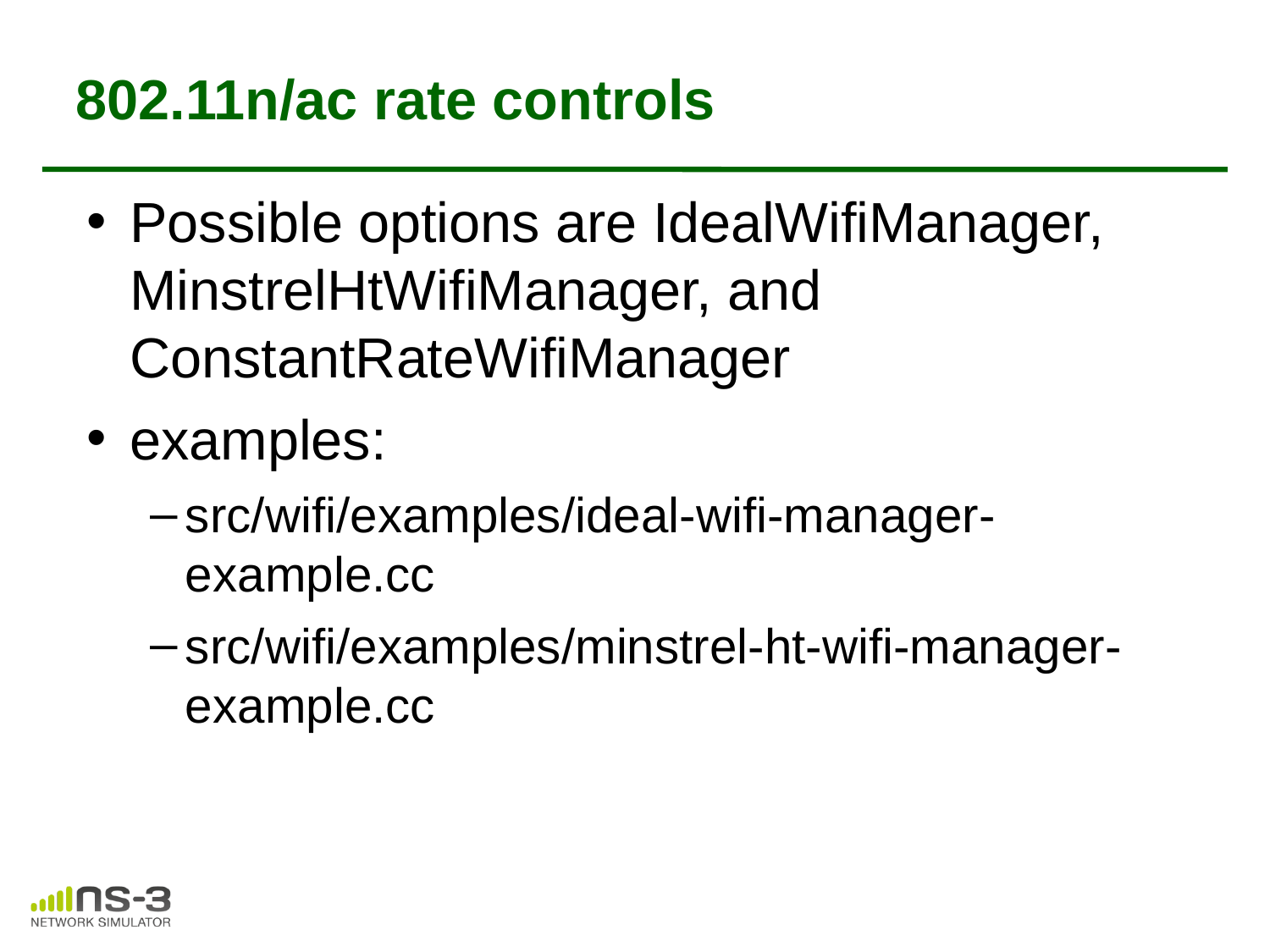

# 802.11n/ac rate controls
Possible options are IdealWifiManager, MinstrelHtWifiManager, and ConstantRateWifiManager
examples:
src/wifi/examples/ideal-wifi-manager-example.cc
src/wifi/examples/minstrel-ht-wifi-manager-example.cc